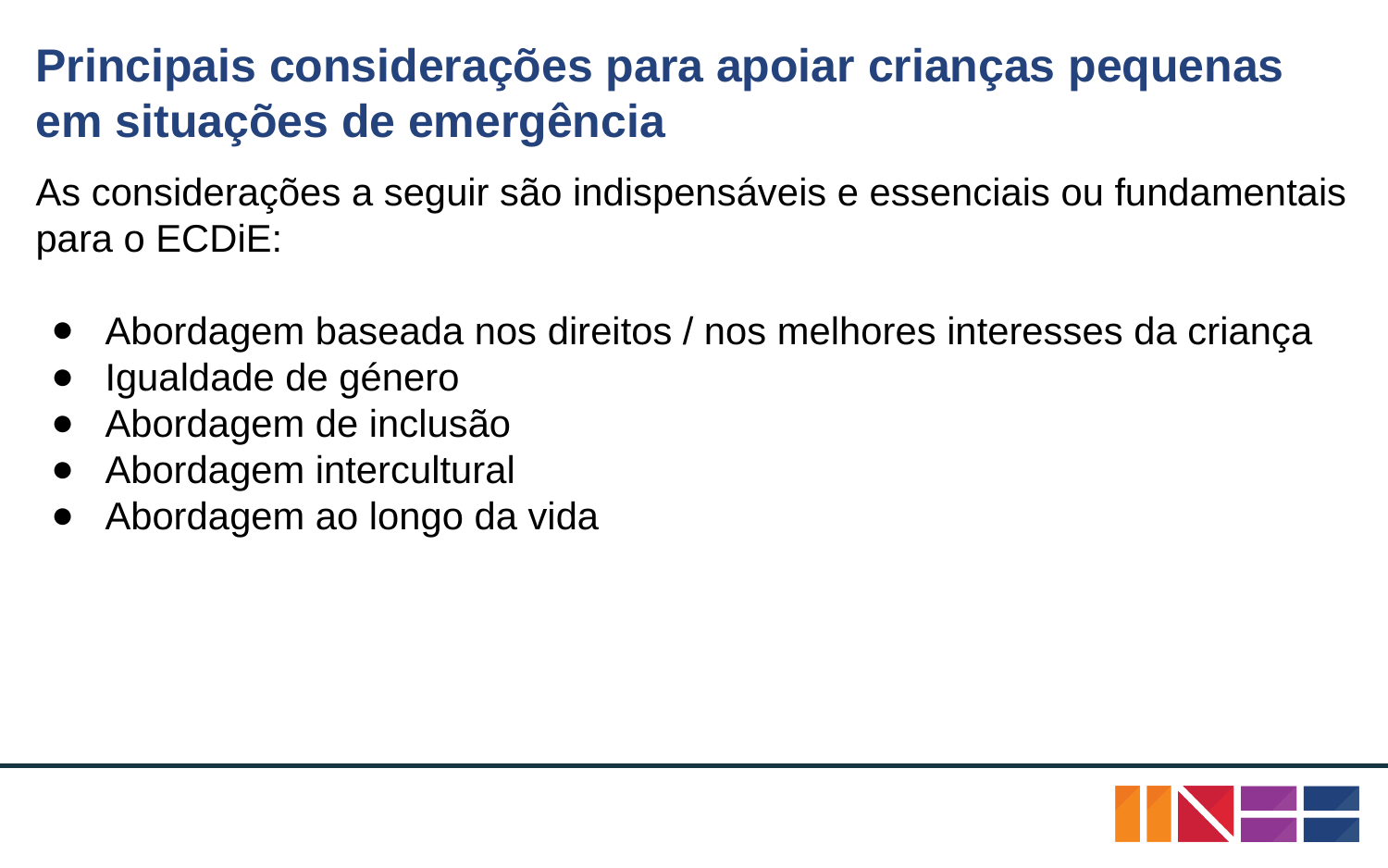

# Principais considerações para apoiar crianças pequenas em situações de emergência

As considerações a seguir são indispensáveis e essenciais ou fundamentais para o ECDiE:

Abordagem baseada nos direitos / nos melhores interesses da criança
Igualdade de género
Abordagem de inclusão
Abordagem intercultural
Abordagem ao longo da vida